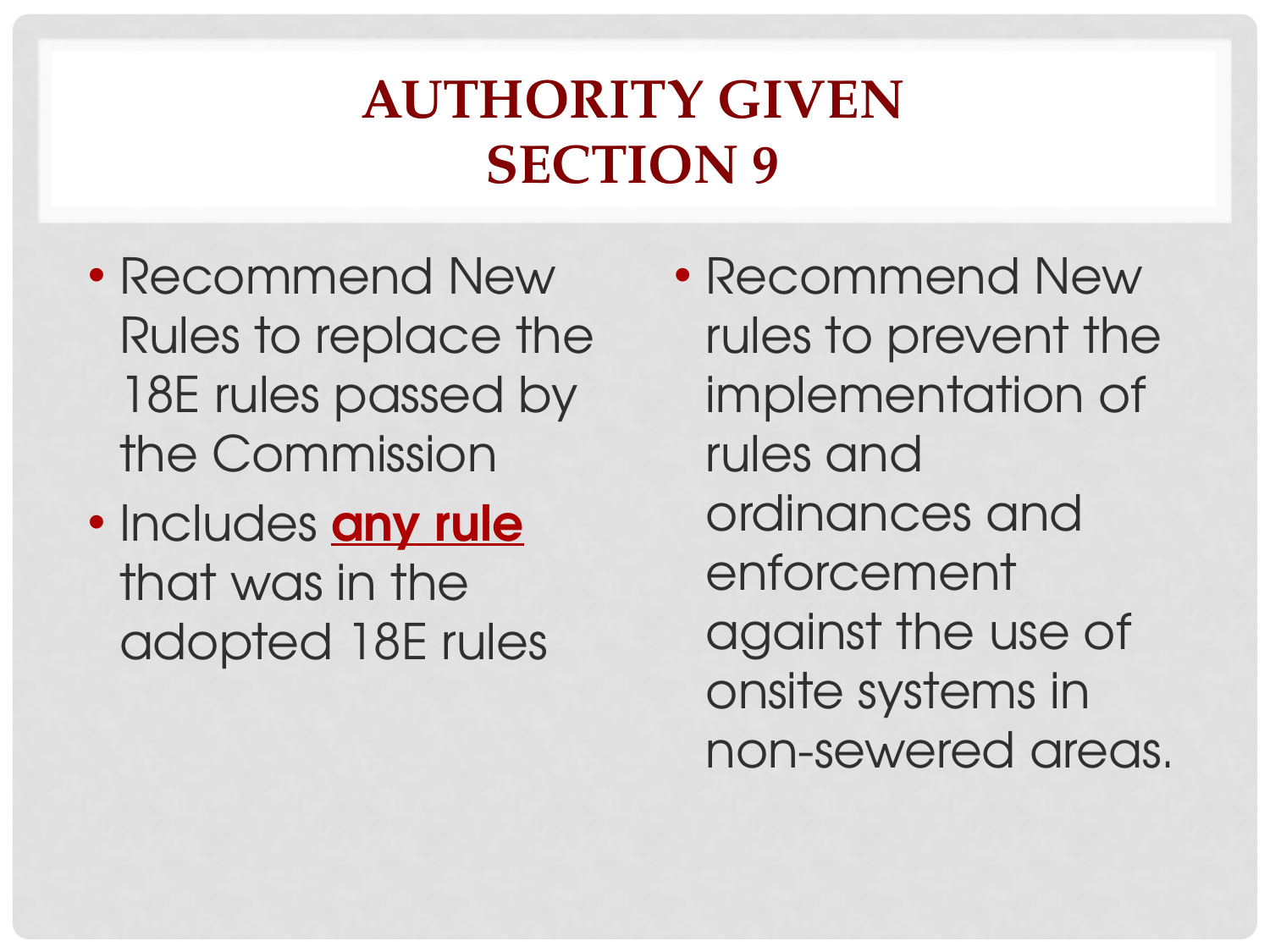

# Authority given section 9
Recommend New Rules to replace the 18E rules passed by the Commission
Includes any rule that was in the adopted 18E rules

Recommend New rules to prevent the implementation of rules and ordinances and enforcement against the use of onsite systems in non-sewered areas.